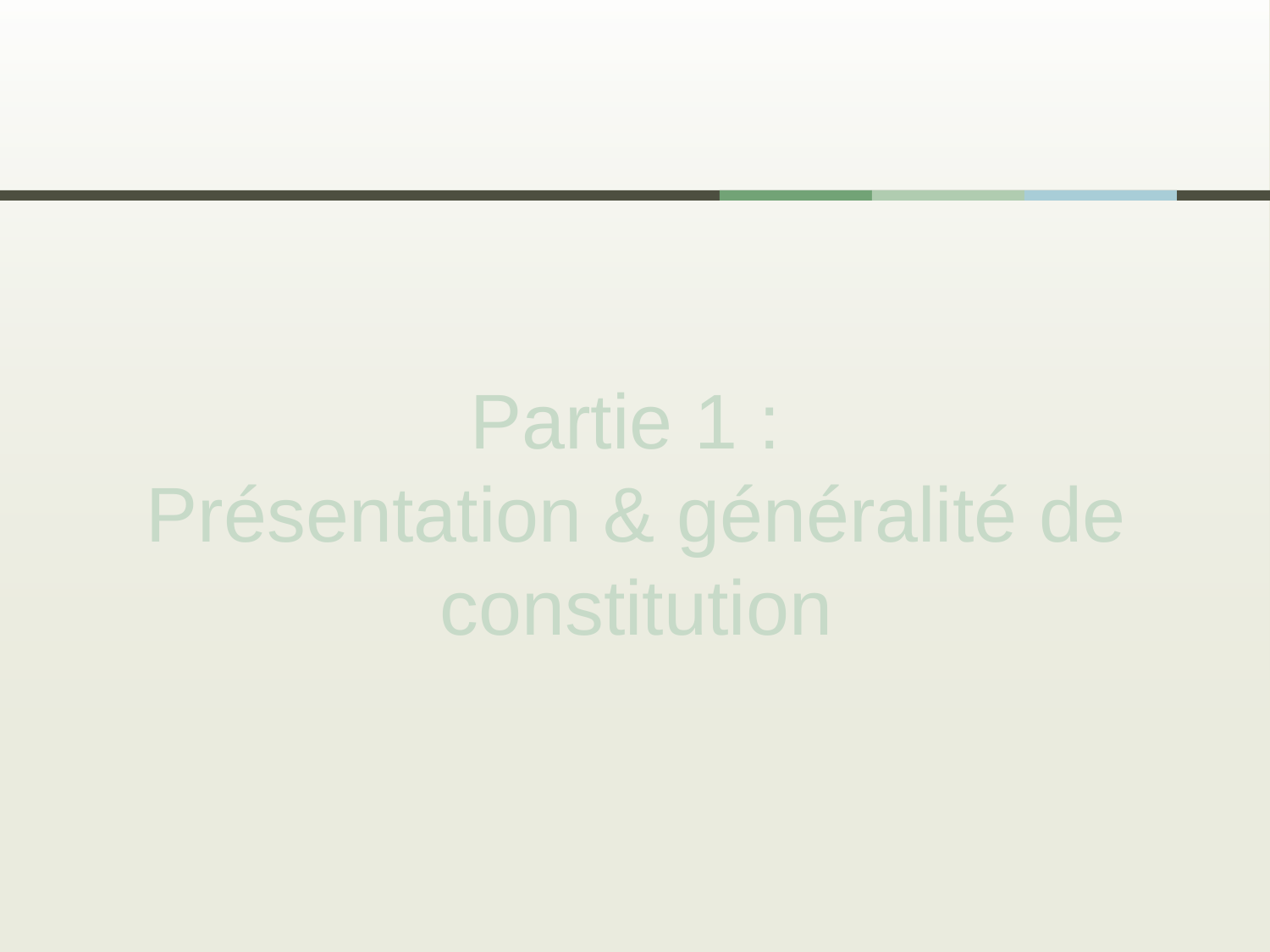

# Partie 1 : Présentation & généralité de constitution